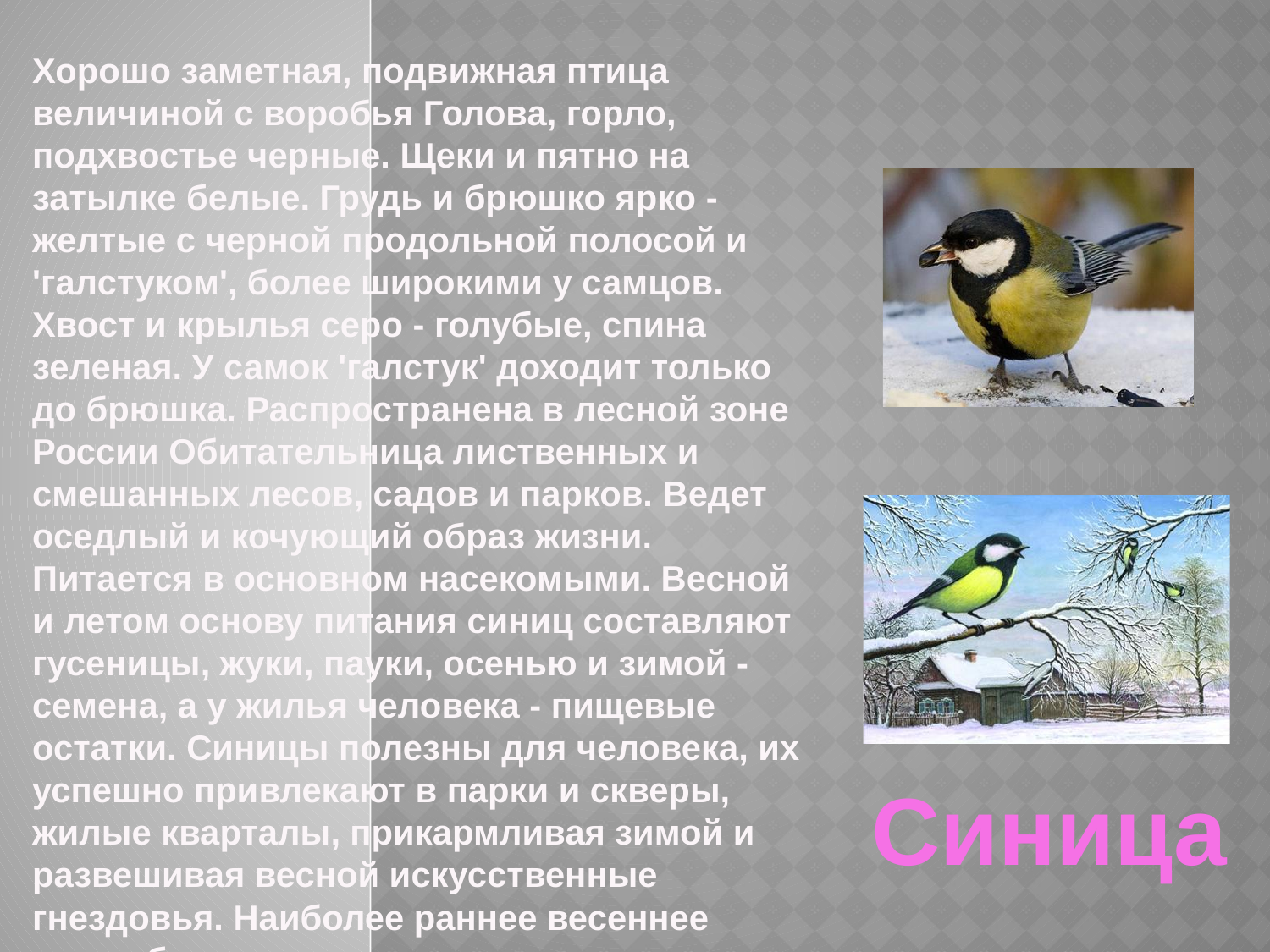

Хорошо заметная, подвижная птица величиной с воробья Голова, горло, подхвостье черные. Щеки и пятно на затылке белые. Грудь и брюшко ярко - желтые с черной продольной полосой и 'галстуком', более широкими у самцов. Хвост и крылья серо - голубые, спина зеленая. У самок 'галстук' доходит только до брюшка. Распространена в лесной зоне России Обитательница лиственных и смешанных лесов, садов и парков. Ведет оседлый и кочующий образ жизни. Питается в основном насекомыми. Весной и летом основу питания синиц составляют гусеницы, жуки, пауки, осенью и зимой - семена, а у жилья человека - пищевые остатки. Синицы полезны для человека, их успешно привлекают в парки и скверы, жилые кварталы, прикармливая зимой и развешивая весной искусственные гнездовья. Наиболее раннее весеннее пение больших синиц отмечено в городах в январе - феврале во время оттепелей. В марте синицы находят места для гнездования, держатся в избранных участках, самцы активно поют. Песня синицы - громкий, размеренный, повторяющийся звук «ци-ци-фи, ци-ци-фи…»

Синица